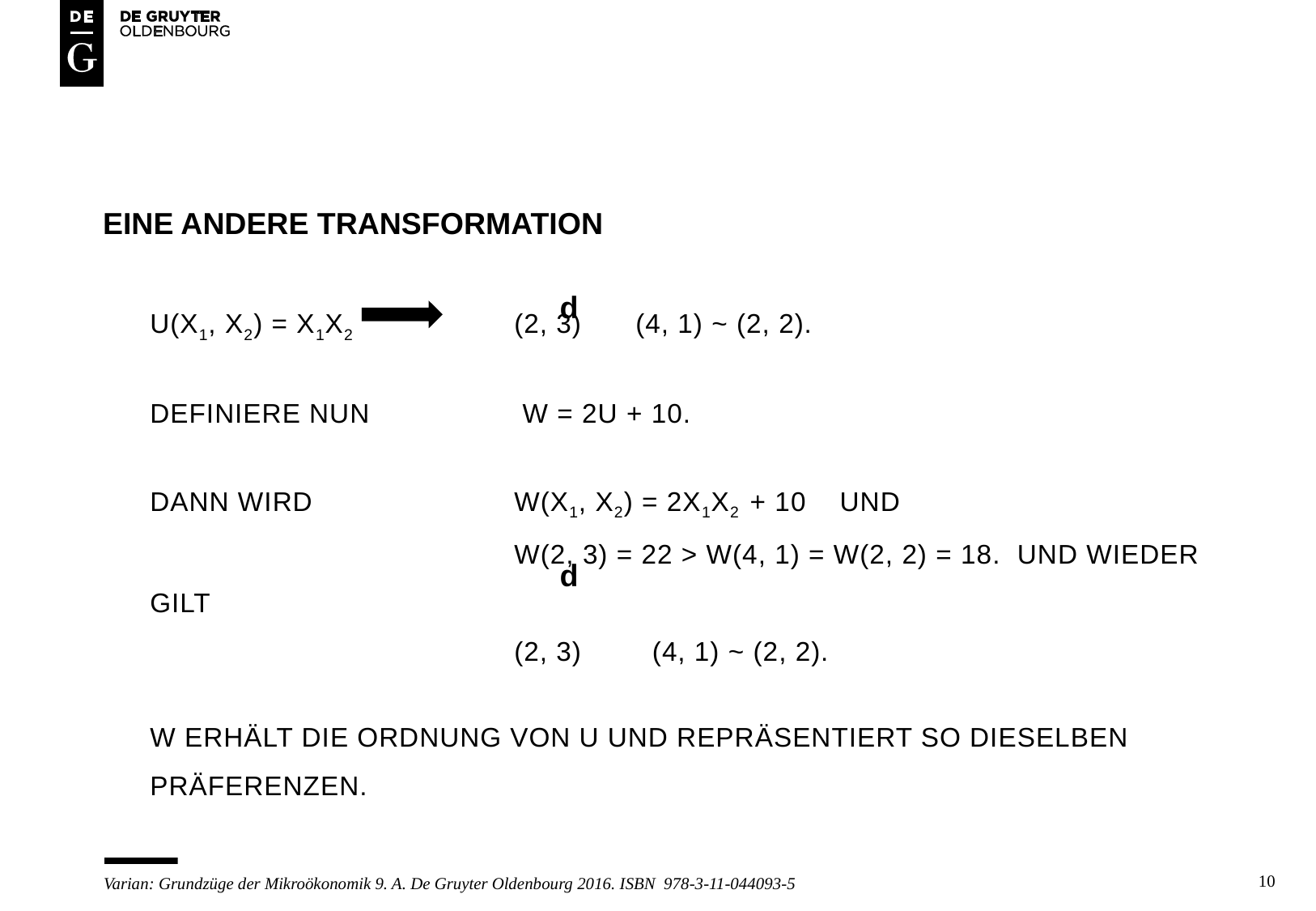

# Eine andere Transformation
U(x1, x2) = x1x2           	(2, 3) 	(4, 1) ~ (2, 2).
Definiere nun       	 W = 2U + 10.
Dann wird 	  	W(x1, x2) = 2x1x2  + 10    und
			W(2, 3) = 22 > W(4, 1) = W(2, 2) = 18.  und wieder gilt
			(2, 3) 	  (4, 1) ~ (2, 2).
W erhält die Ordnung von U und repräsentiert so dieselben Präferenzen.

p

p
10
Varian: Grundzüge der Mikroökonomik 9. A. De Gruyter Oldenbourg 2016. ISBN  978-3-11-044093-5